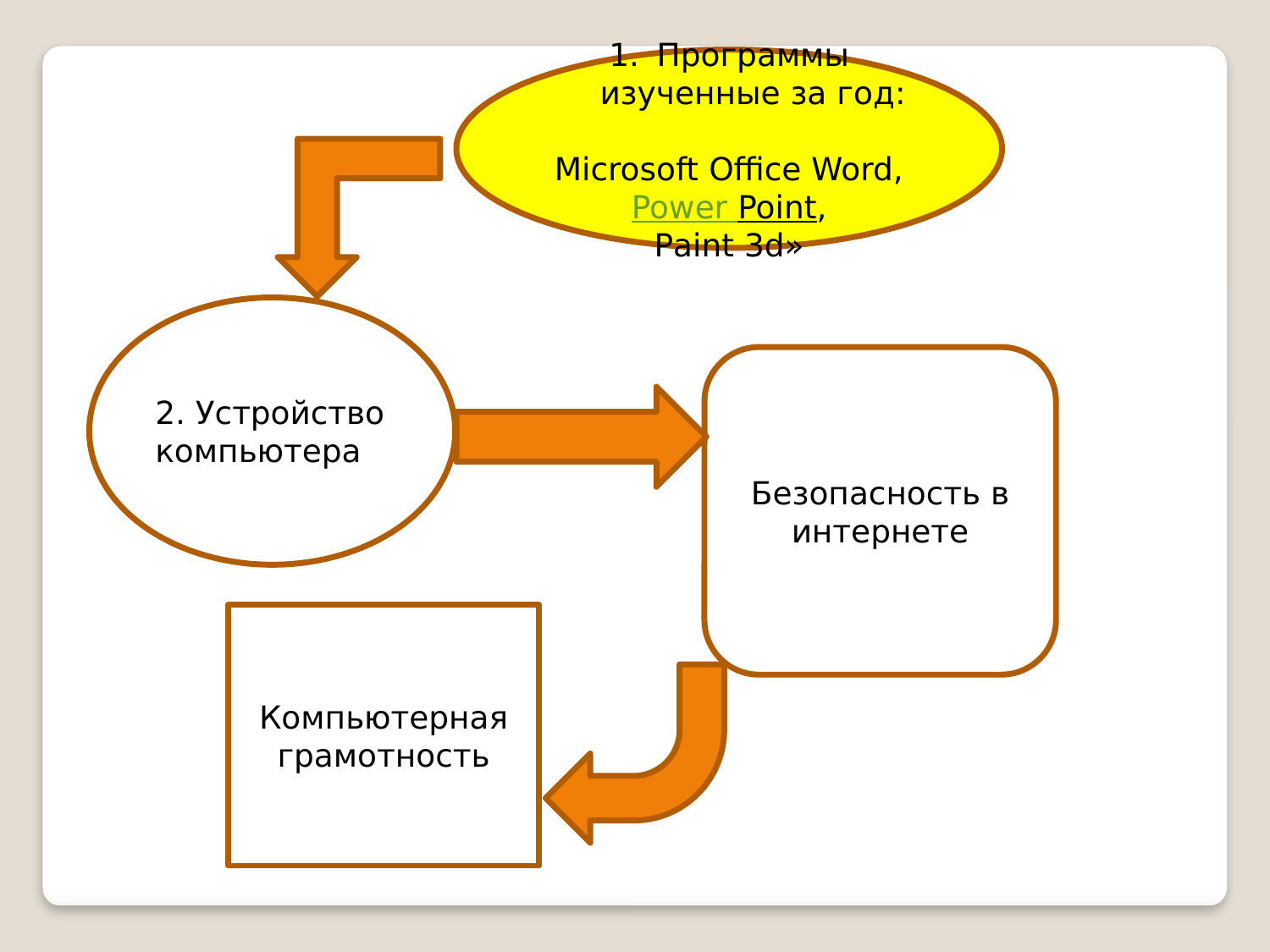

Программы изученные за год:
Microsoft Office Word,
Power Point,
Рaint 3d»

2. Устройство компьютера
Безопасность в интернете

Компьютерная грамотность